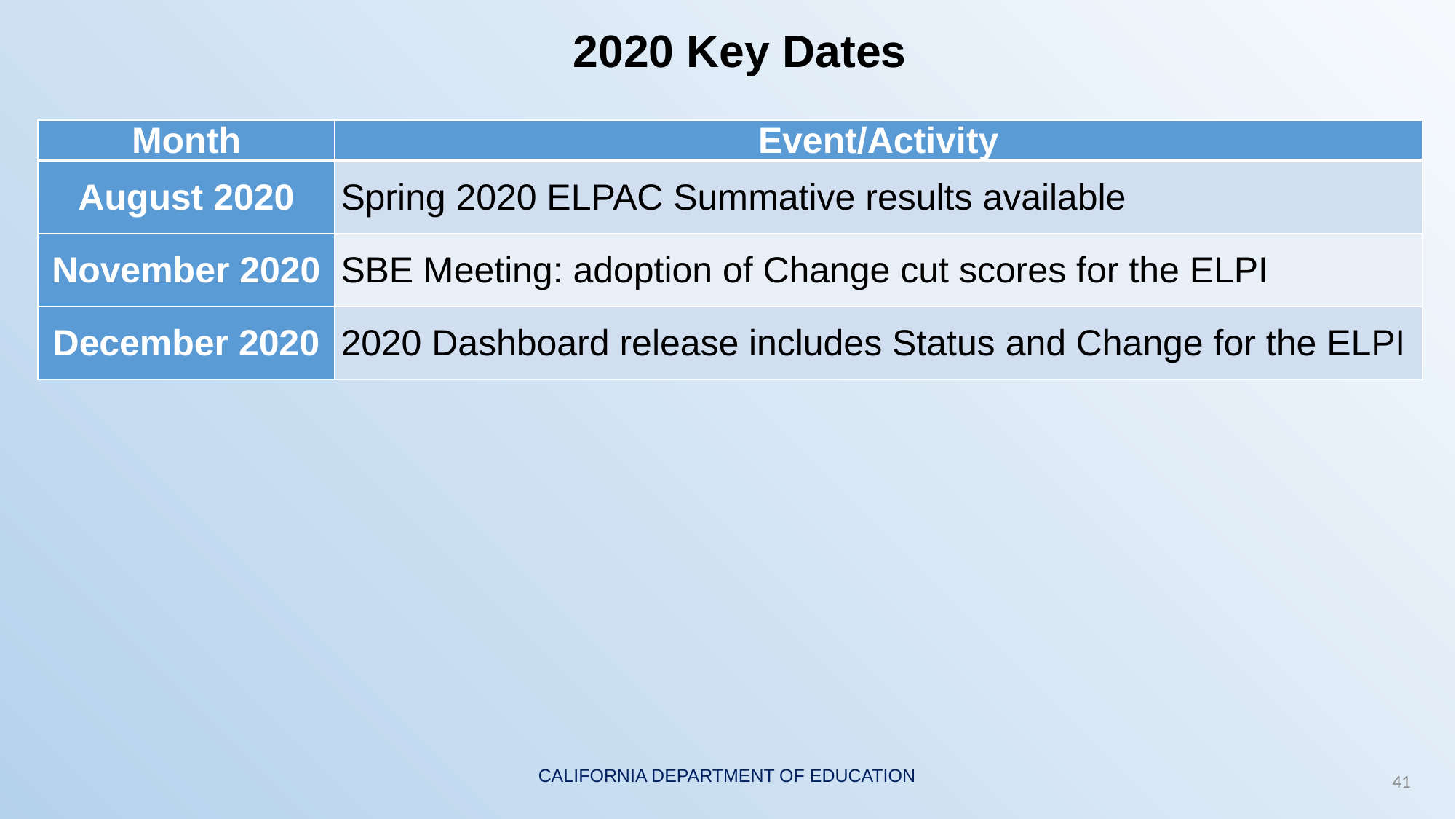

# 2020 Key Dates
| Month | Event/Activity |
| --- | --- |
| August 2020 | Spring 2020 ELPAC Summative results available |
| November 2020 | SBE Meeting: adoption of Change cut scores for the ELPI |
| December 2020 | 2020 Dashboard release includes Status and Change for the ELPI |
41